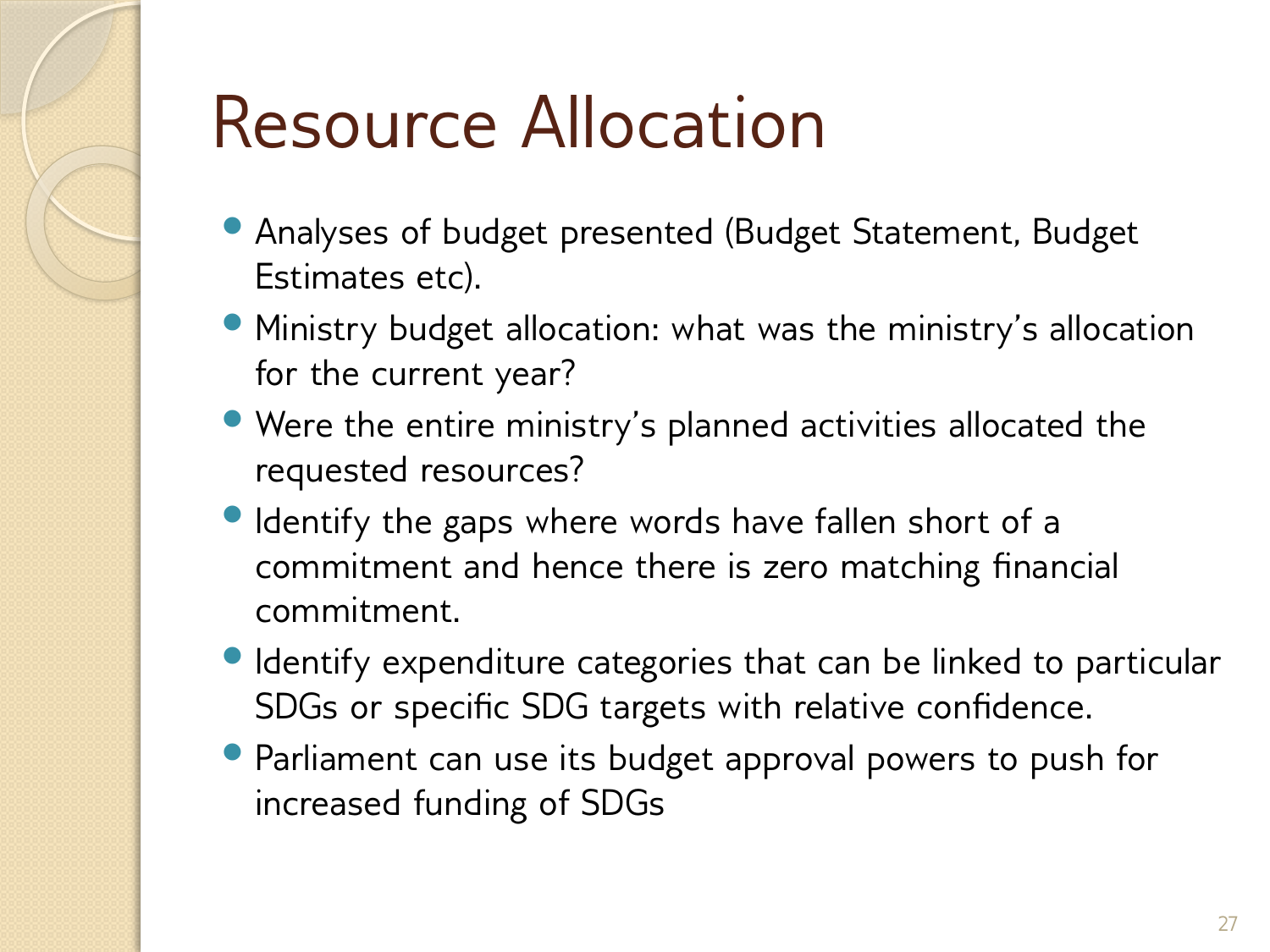

# Resource Allocation
Analyses of budget presented (Budget Statement, Budget Estimates etc).
Ministry budget allocation: what was the ministry’s allocation for the current year?
Were the entire ministry’s planned activities allocated the requested resources?
Identify the gaps where words have fallen short of a commitment and hence there is zero matching financial commitment.
Identify expenditure categories that can be linked to particular SDGs or specific SDG targets with relative confidence.
Parliament can use its budget approval powers to push for increased funding of SDGs

27